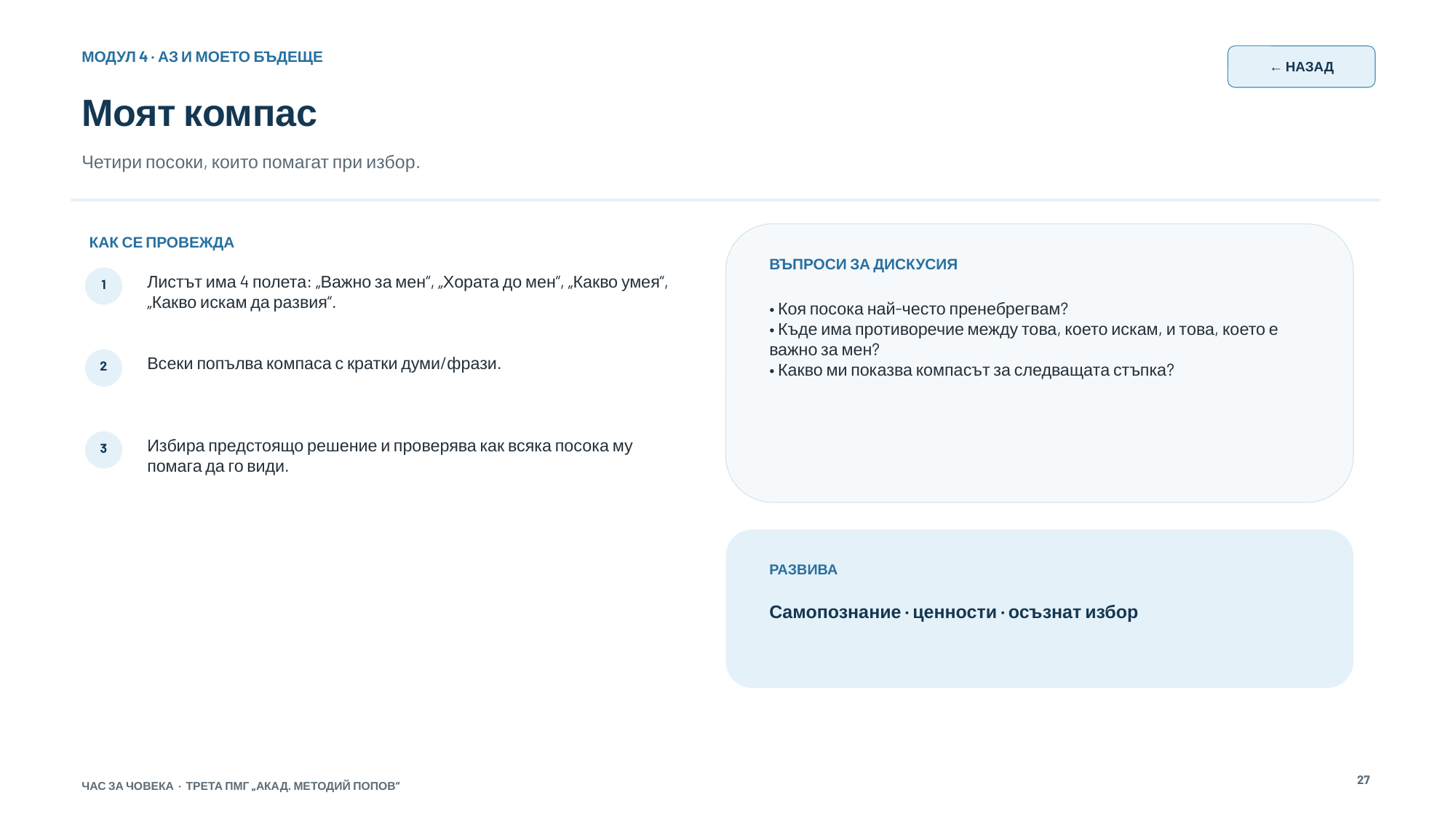

МОДУЛ 4 · АЗ И МОЕТО БЪДЕЩЕ
← НАЗАД
Моят компас
Четири посоки, които помагат при избор.

КАК СЕ ПРОВЕЖДА
ВЪПРОСИ ЗА ДИСКУСИЯ
Листът има 4 полета: „Важно за мен“, „Хората до мен“, „Какво умея“, „Какво искам да развия“.

1
• Коя посока най-често пренебрегвам?
• Къде има противоречие между това, което искам, и това, което е важно за мен?
• Какво ми показва компасът за следващата стъпка?
Всеки попълва компаса с кратки думи/фрази.

2
Избира предстоящо решение и проверява как всяка посока му помага да го види.

3

РАЗВИВА
Самопознание · ценности · осъзнат избор
27
ЧАС ЗА ЧОВЕКА  ·  ТРЕТА ПМГ „АКАД. МЕТОДИЙ ПОПОВ“